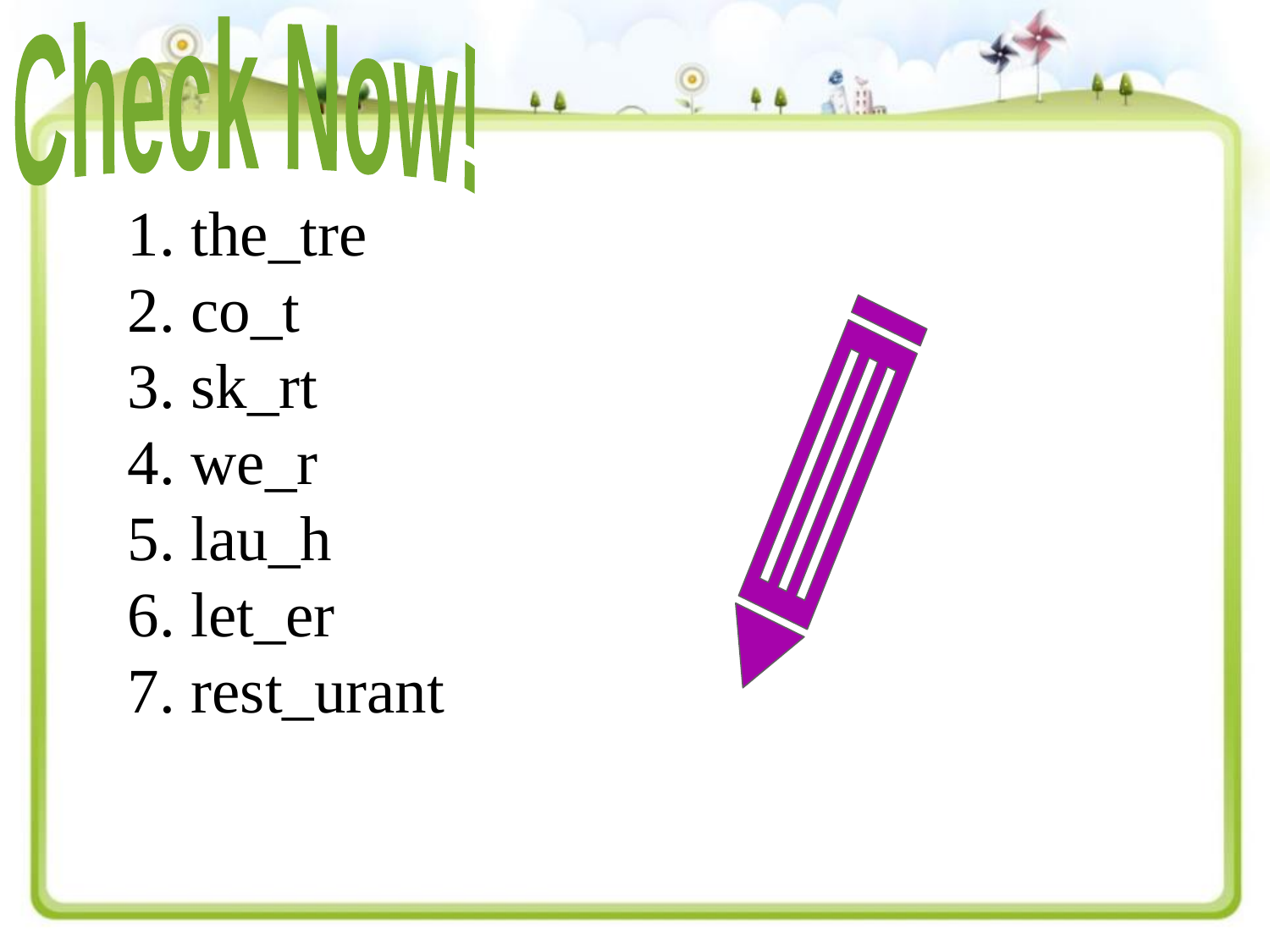

Check Now!
1. the_tre
2. co_t
3. sk_rt
4. we_r
5. lau_h
6. let_er
7. rest_urant